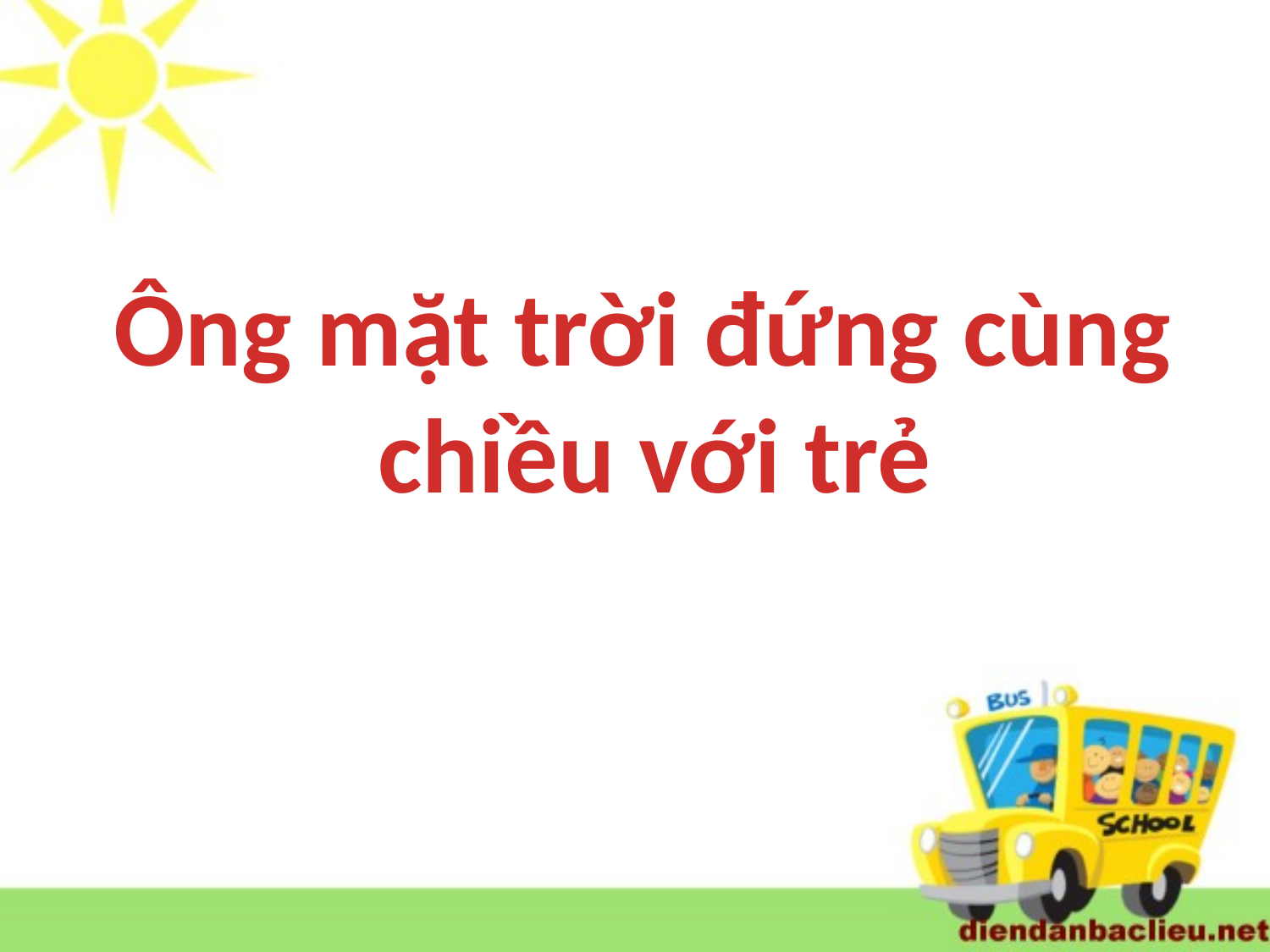

Ông mặt trời đứng cùng
 chiều với trẻ